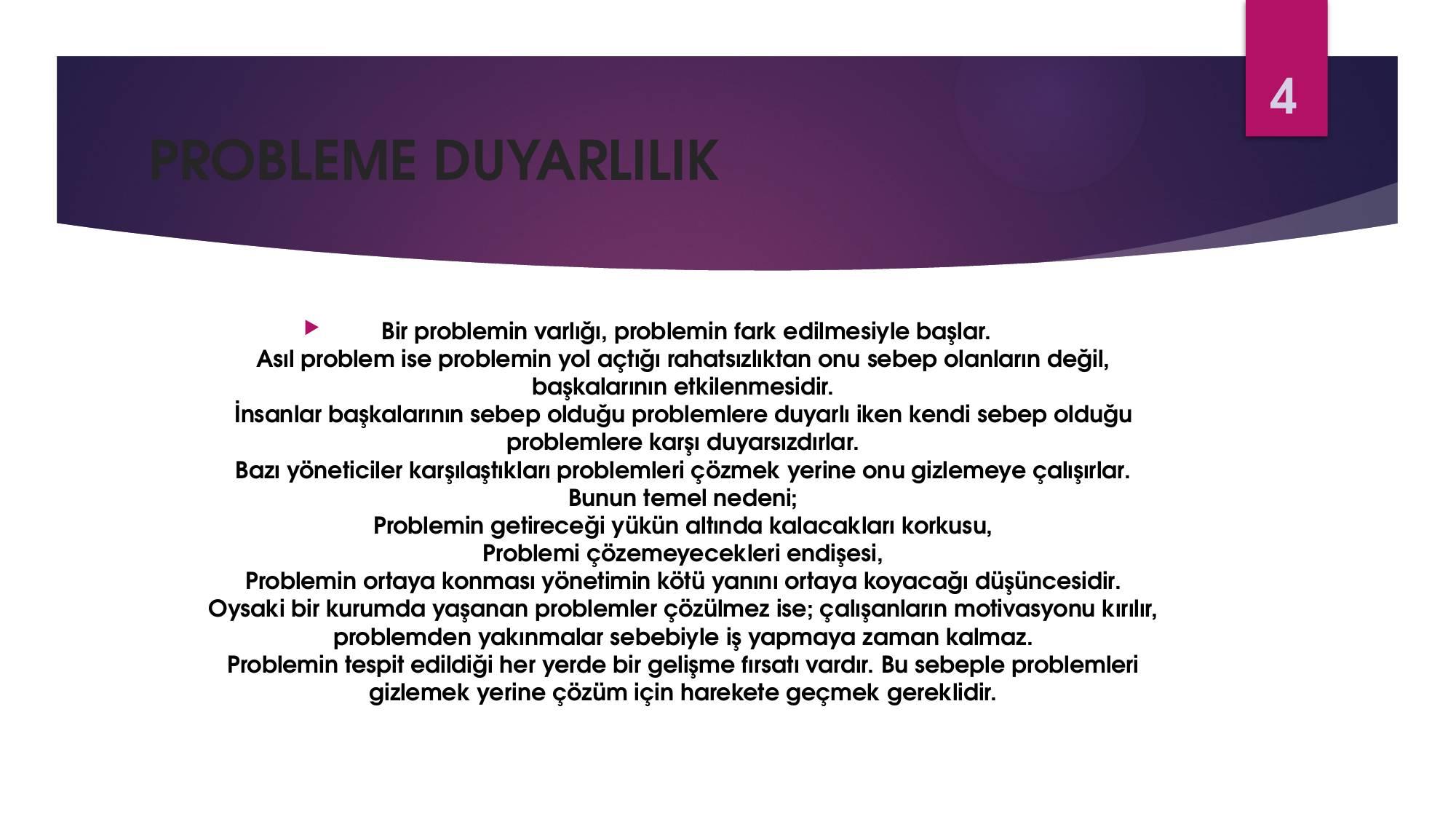

4
# PROBLEME DUYARLILIK
 Bir problemin varlığı, problemin fark edilmesiyle başlar.
Asıl problem ise problemin yol açtığı rahatsızlıktan onu sebep olanların değil, başkalarının etkilenmesidir.
İnsanlar başkalarının sebep olduğu problemlere duyarlı iken kendi sebep olduğu problemlere karşı duyarsızdırlar.
Bazı yöneticiler karşılaştıkları problemleri çözmek yerine onu gizlemeye çalışırlar.
Bunun temel nedeni;
Problemin getireceği yükün altında kalacakları korkusu,
Problemi çözemeyecekleri endişesi,
Problemin ortaya konması yönetimin kötü yanını ortaya koyacağı düşüncesidir.
Oysaki bir kurumda yaşanan problemler çözülmez ise; çalışanların motivasyonu kırılır, problemden yakınmalar sebebiyle iş yapmaya zaman kalmaz.
Problemin tespit edildiği her yerde bir gelişme fırsatı vardır. Bu sebeple problemleri gizlemek yerine çözüm için harekete geçmek gereklidir.